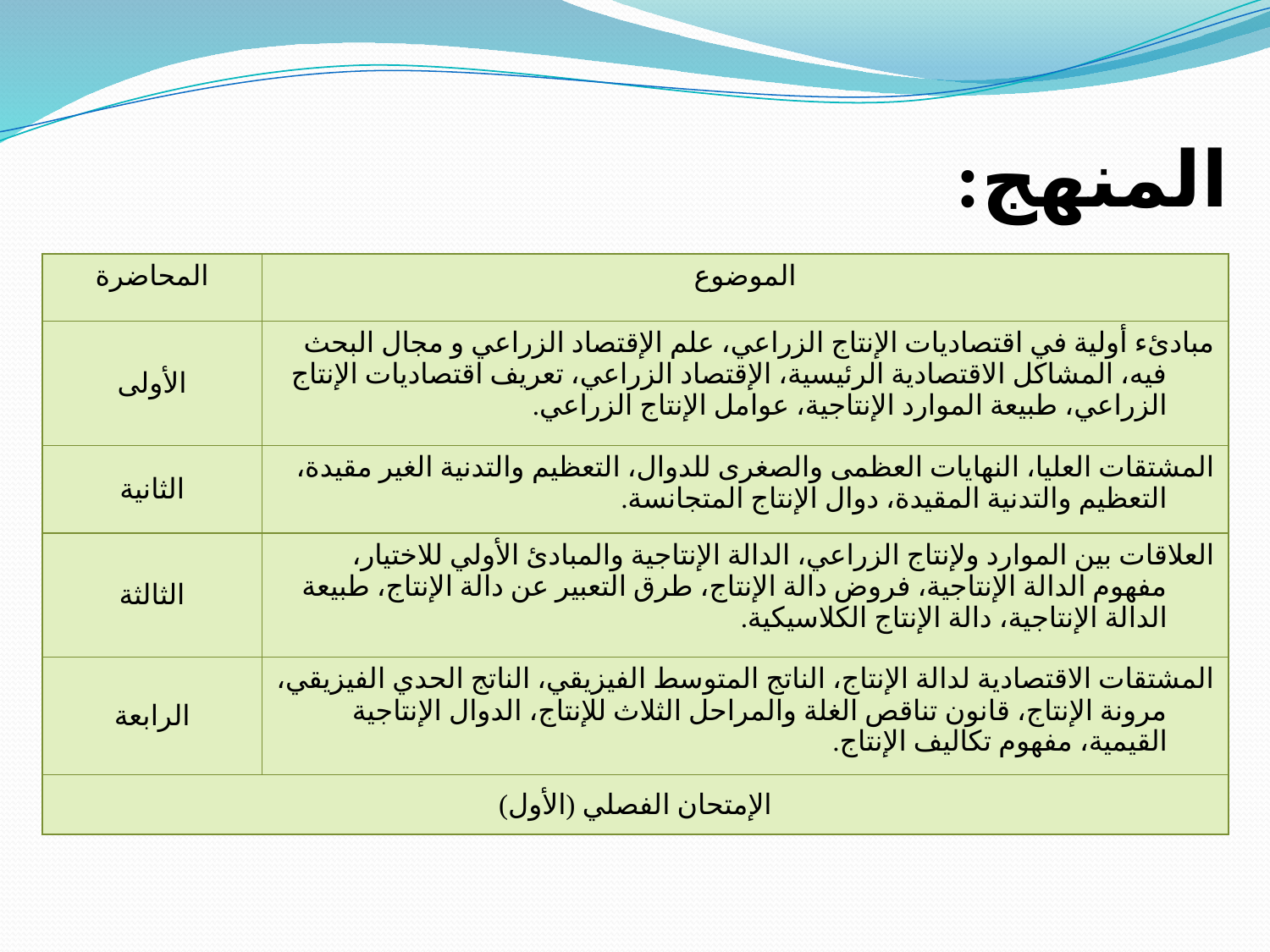

# المنهج:
| المحاضرة | الموضوع |
| --- | --- |
| الأولى | مبادئء أولية في اقتصاديات الإنتاج الزراعي، علم الإقتصاد الزراعي و مجال البحث فيه، المشاكل الاقتصادية الرئيسية، الإقتصاد الزراعي، تعريف اقتصاديات الإنتاج الزراعي، طبيعة الموارد الإنتاجية، عوامل الإنتاج الزراعي. |
| الثانية | المشتقات العليا، النهايات العظمى والصغرى للدوال، التعظيم والتدنية الغير مقيدة، التعظيم والتدنية المقيدة، دوال الإنتاج المتجانسة. |
| الثالثة | العلاقات بين الموارد ولإنتاج الزراعي، الدالة الإنتاجية والمبادئ الأولي للاختيار، مفهوم الدالة الإنتاجية، فروض دالة الإنتاج، طرق التعبير عن دالة الإنتاج، طبيعة الدالة الإنتاجية، دالة الإنتاج الكلاسيكية. |
| الرابعة | المشتقات الاقتصادية لدالة الإنتاج، الناتج المتوسط الفيزيقي، الناتج الحدي الفيزيقي، مرونة الإنتاج، قانون تناقص الغلة والمراحل الثلاث للإنتاج، الدوال الإنتاجية القيمية، مفهوم تكاليف الإنتاج. |
| الإمتحان الفصلي (الأول) |  |